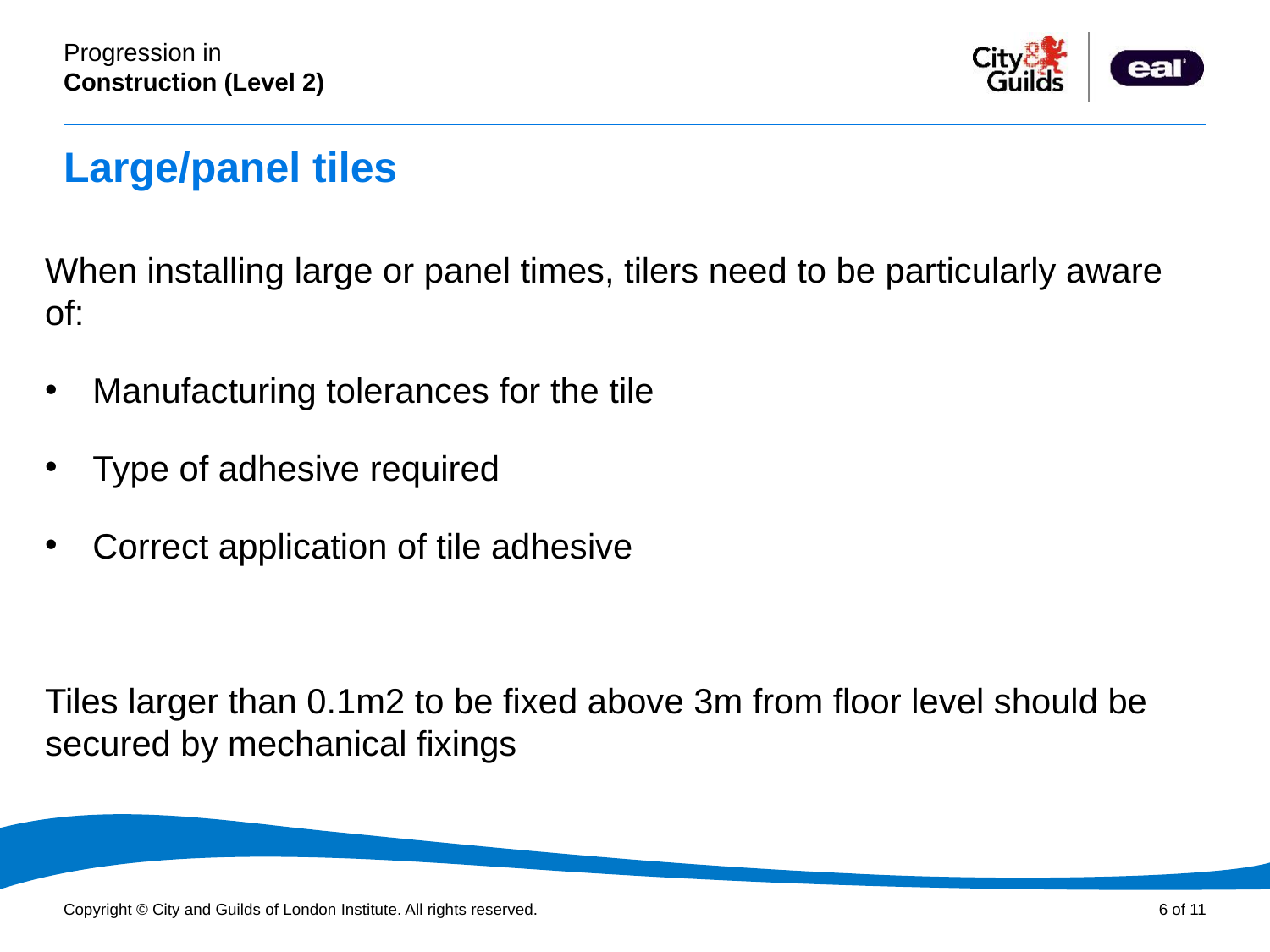

# Large/panel tiles
When installing large or panel times, tilers need to be particularly aware of:
Manufacturing tolerances for the tile
Type of adhesive required
Correct application of tile adhesive

Tiles larger than 0.1m2 to be fixed above 3m from floor level should be secured by mechanical fixings